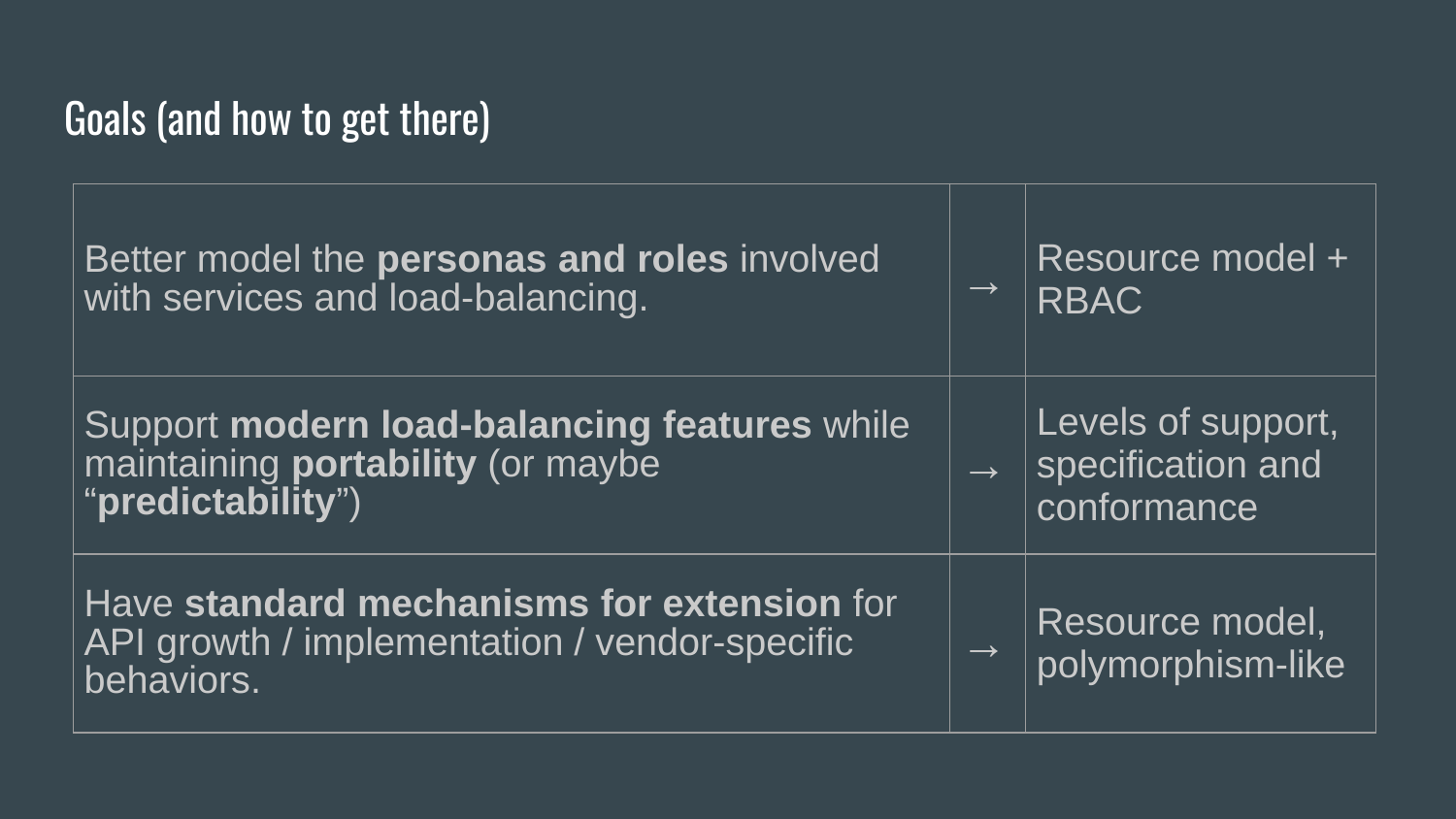

# Goals (and how to get there)
| Better model the personas and roles involved with services and load-balancing. | → | Resource model + RBAC |
| --- | --- | --- |
| Support modern load-balancing features while maintaining portability (or maybe “predictability”) | → | Levels of support, specification and conformance |
| Have standard mechanisms for extension for API growth / implementation / vendor-specific behaviors. | → | Resource model, polymorphism-like |